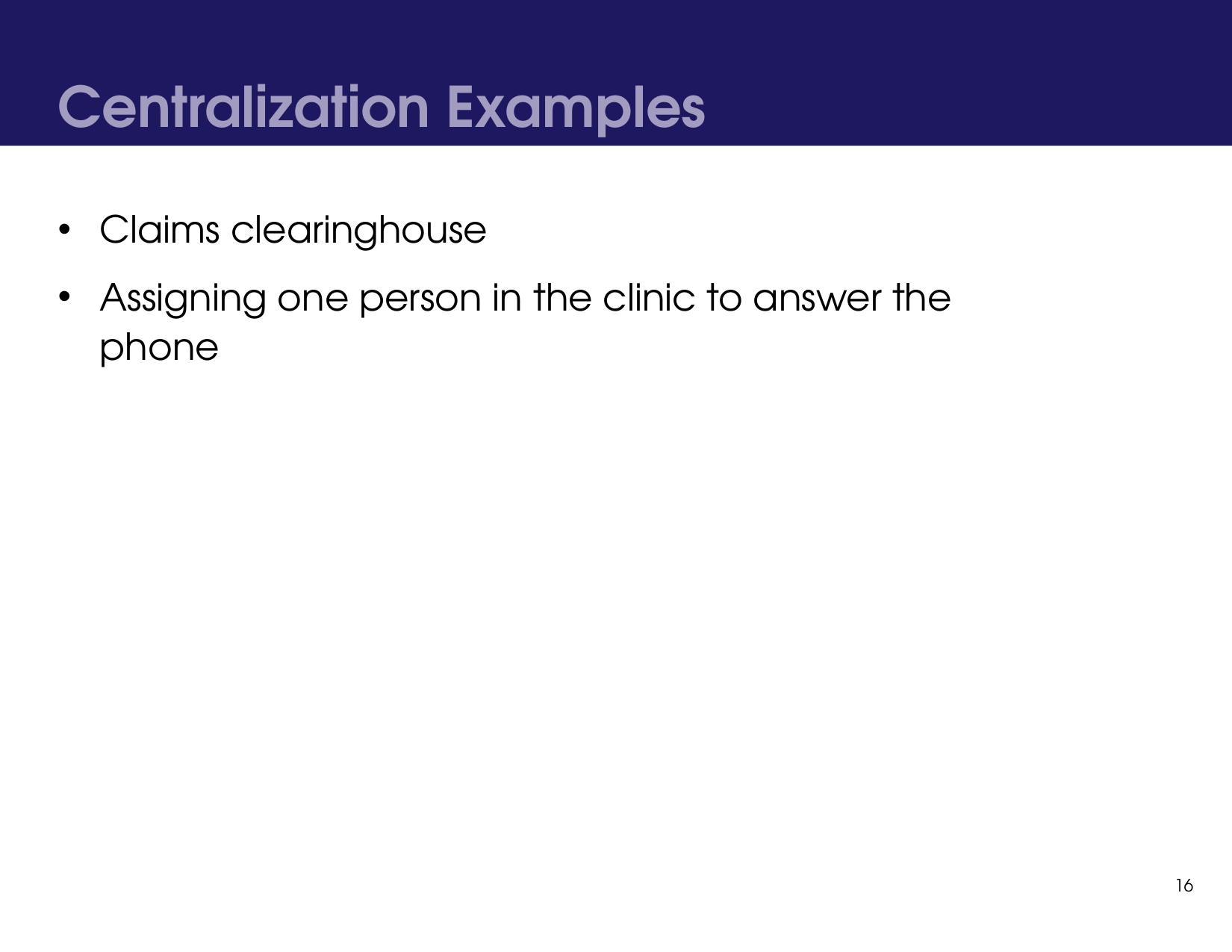

# Centralization Examples
Claims clearinghouse
Assigning one person in the clinic to answer the phone
16